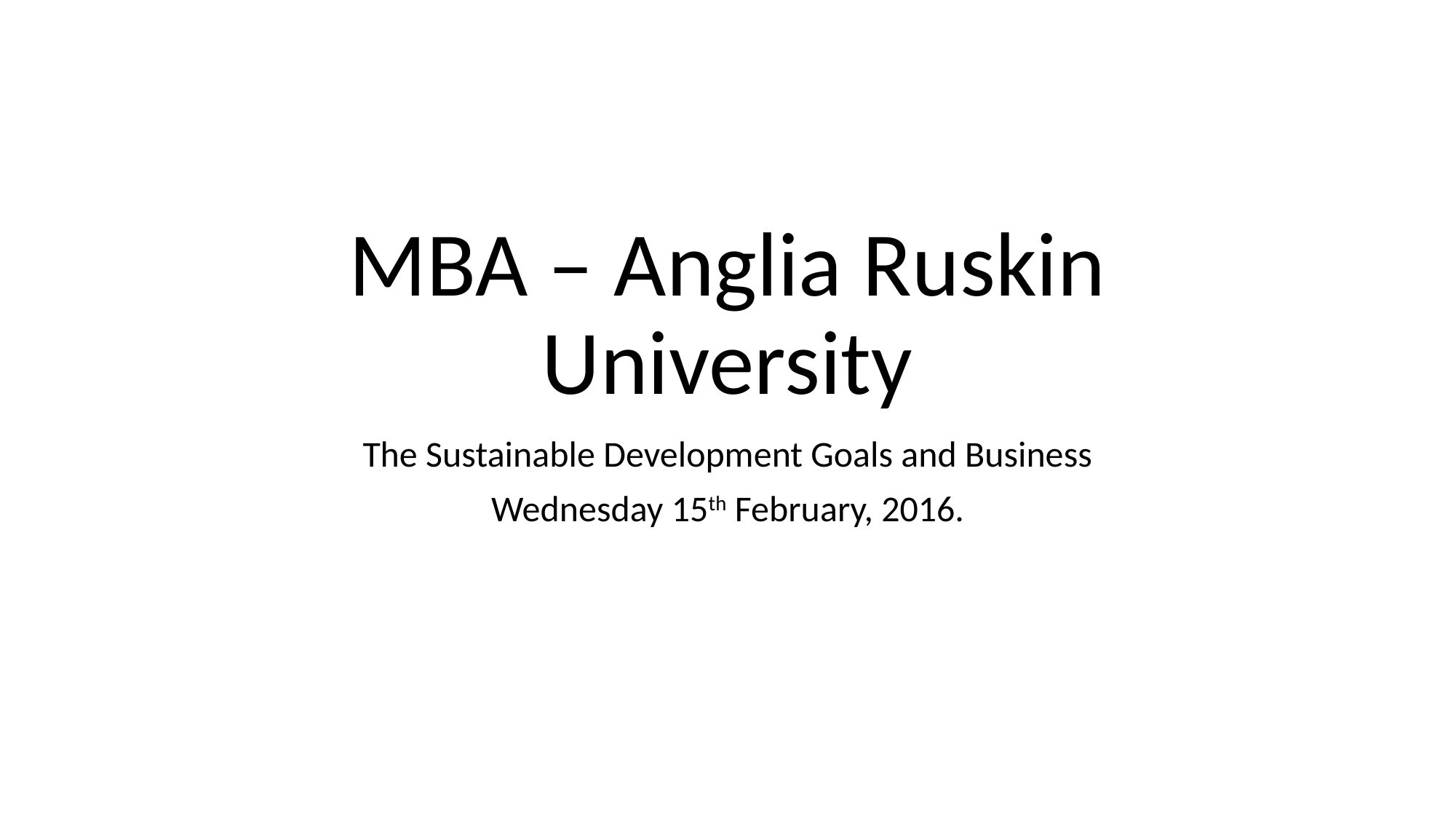

# MBA – Anglia Ruskin University
The Sustainable Development Goals and Business
Wednesday 15th February, 2016.